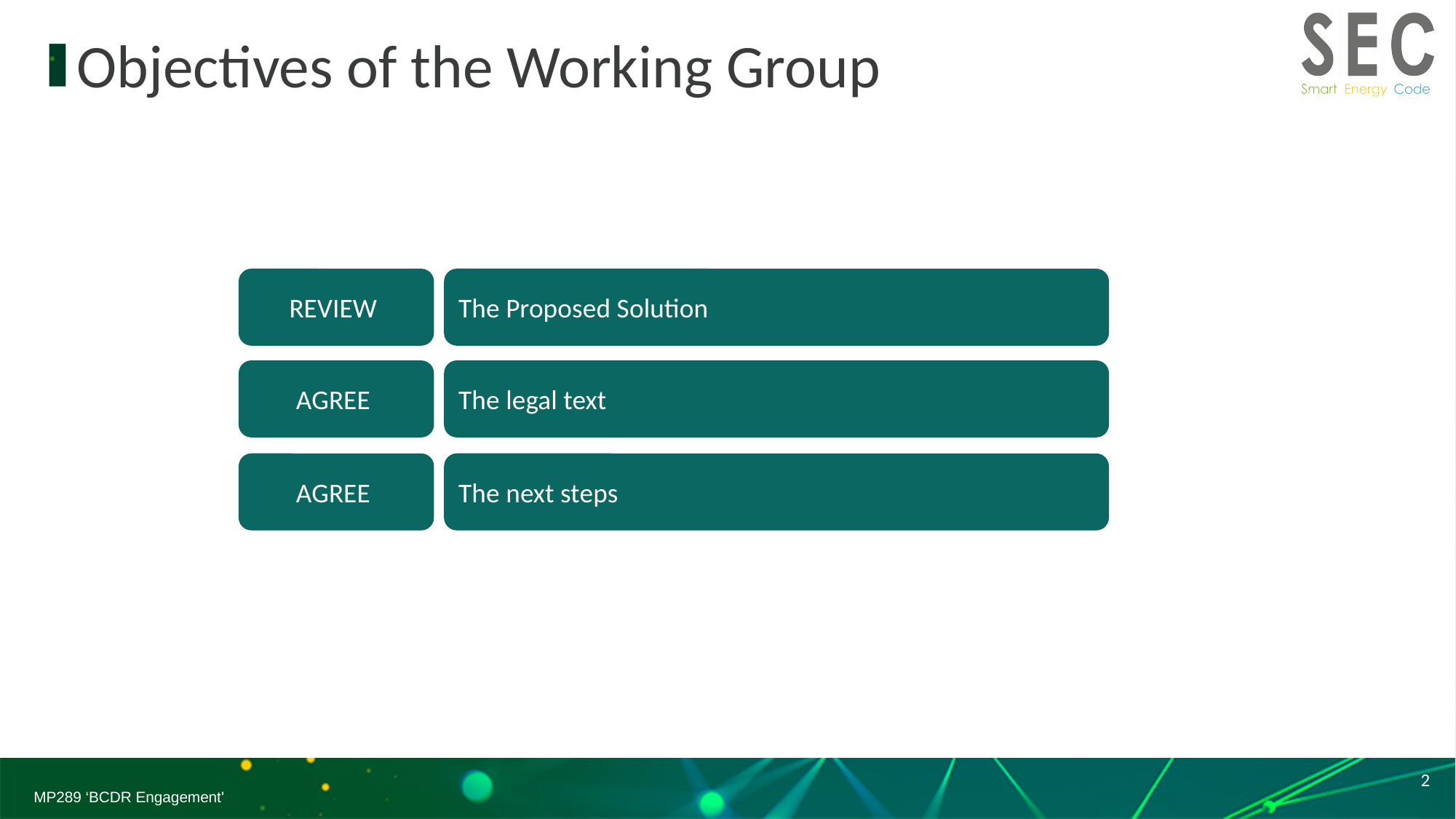

# Objectives of the Working Group
REVIEW
The Proposed Solution
AGREE
The legal text
AGREE
The next steps
2
MP289 ‘BCDR Engagement'